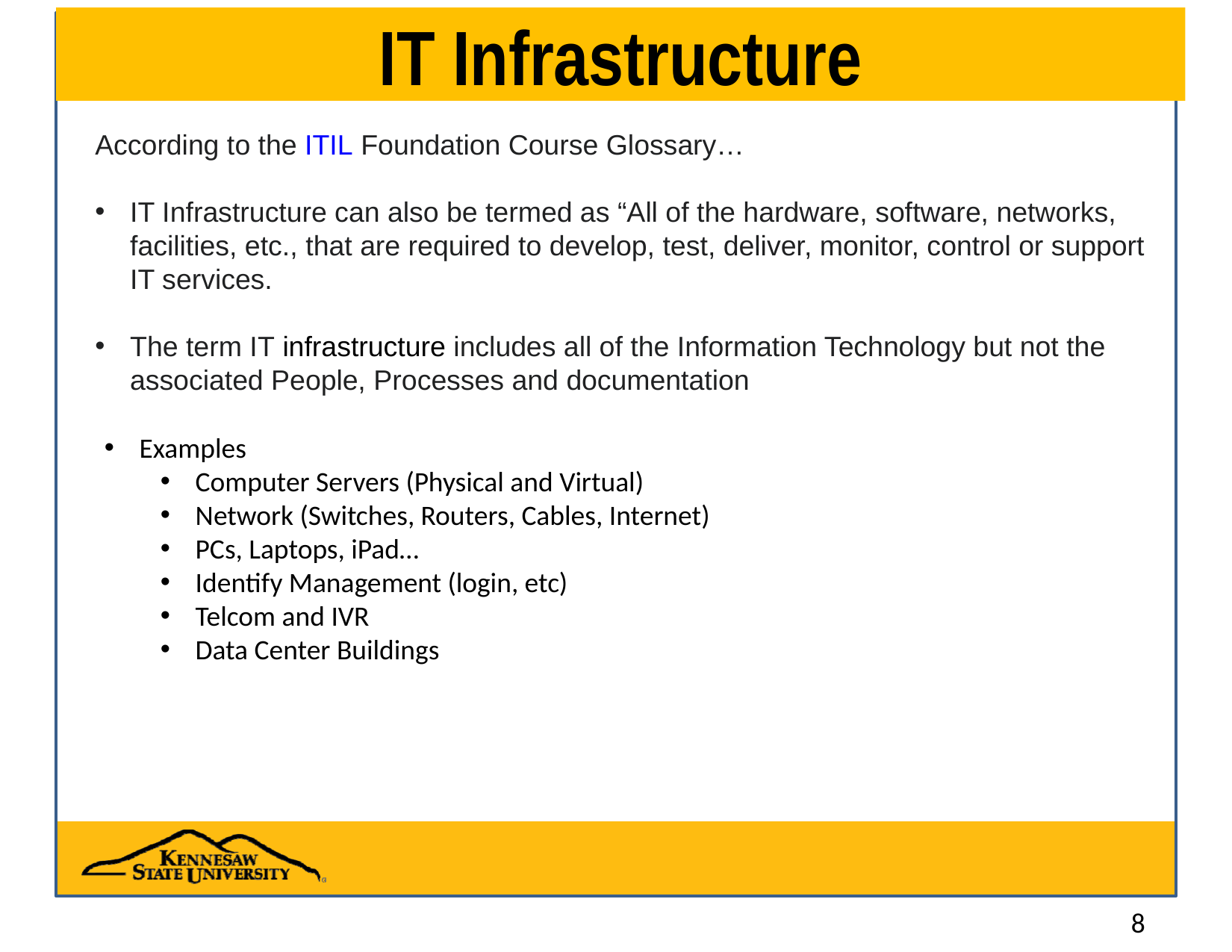

# IT Infrastructure
According to the ITIL Foundation Course Glossary…

IT Infrastructure can also be termed as “All of the hardware, software, networks, facilities, etc., that are required to develop, test, deliver, monitor, control or support IT services.

The term IT infrastructure includes all of the Information Technology but not the associated People, Processes and documentation
Examples
Computer Servers (Physical and Virtual)
Network (Switches, Routers, Cables, Internet)
PCs, Laptops, iPad…
Identify Management (login, etc)
Telcom and IVR
Data Center Buildings